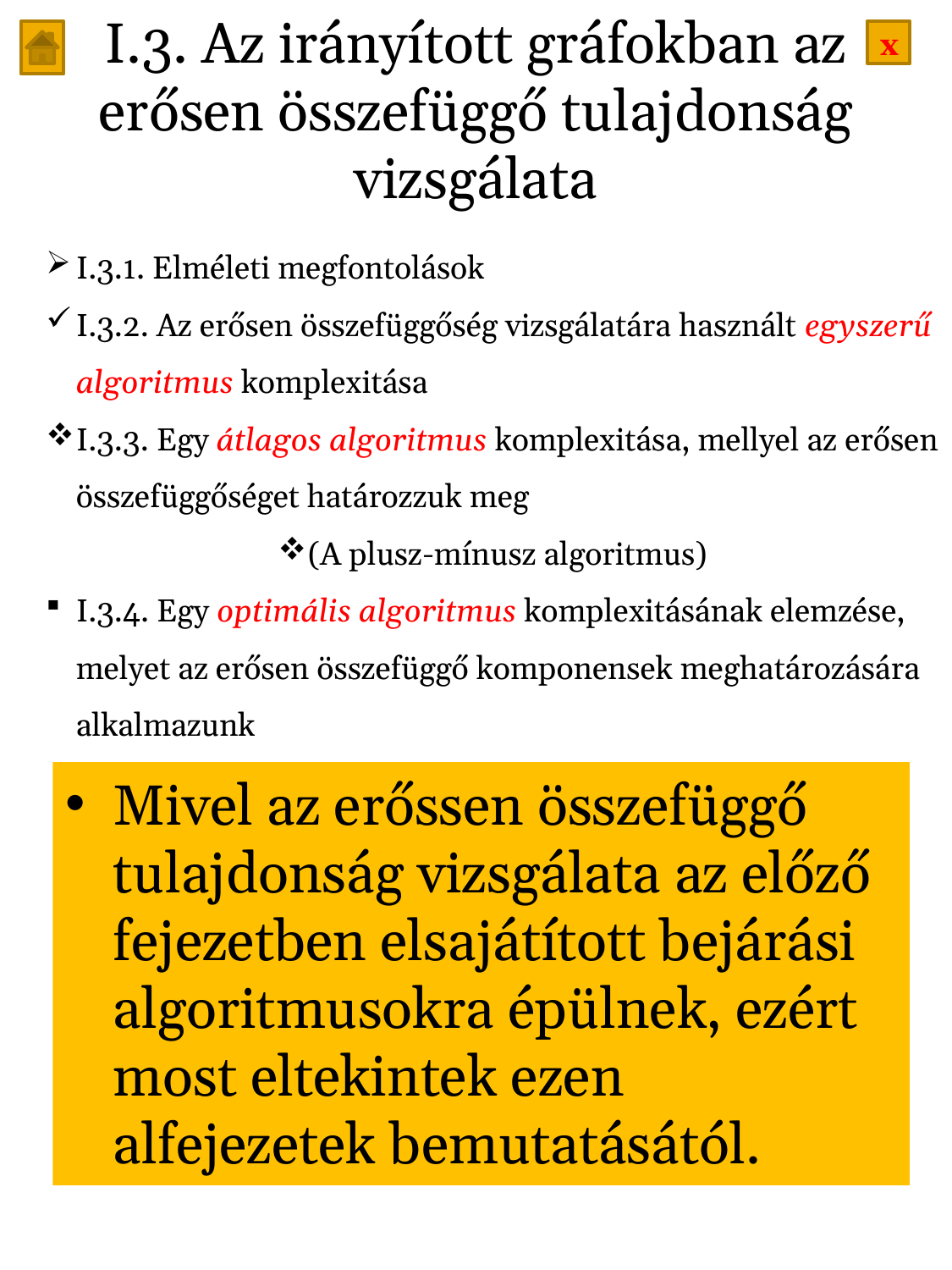

# I.3. Az irányított gráfokban az erősen összefüggő tulajdonság vizsgálata
I.3.1. Elméleti megfontolások
I.3.2. Az erősen összefüggőség vizsgálatára használt egyszerű algoritmus komplexitása
I.3.3. Egy átlagos algoritmus komplexitása, mellyel az erősen összefüggőséget határozzuk meg
(A plusz-mínusz algoritmus)
I.3.4. Egy optimális algoritmus komplexitásának elemzése, melyet az erősen összefüggő komponensek meghatározására alkalmazunk
Mivel az erőssen összefüggő tulajdonság vizsgálata az előző fejezetben elsajátított bejárási algoritmusokra épülnek, ezért most eltekintek ezen alfejezetek bemutatásától.